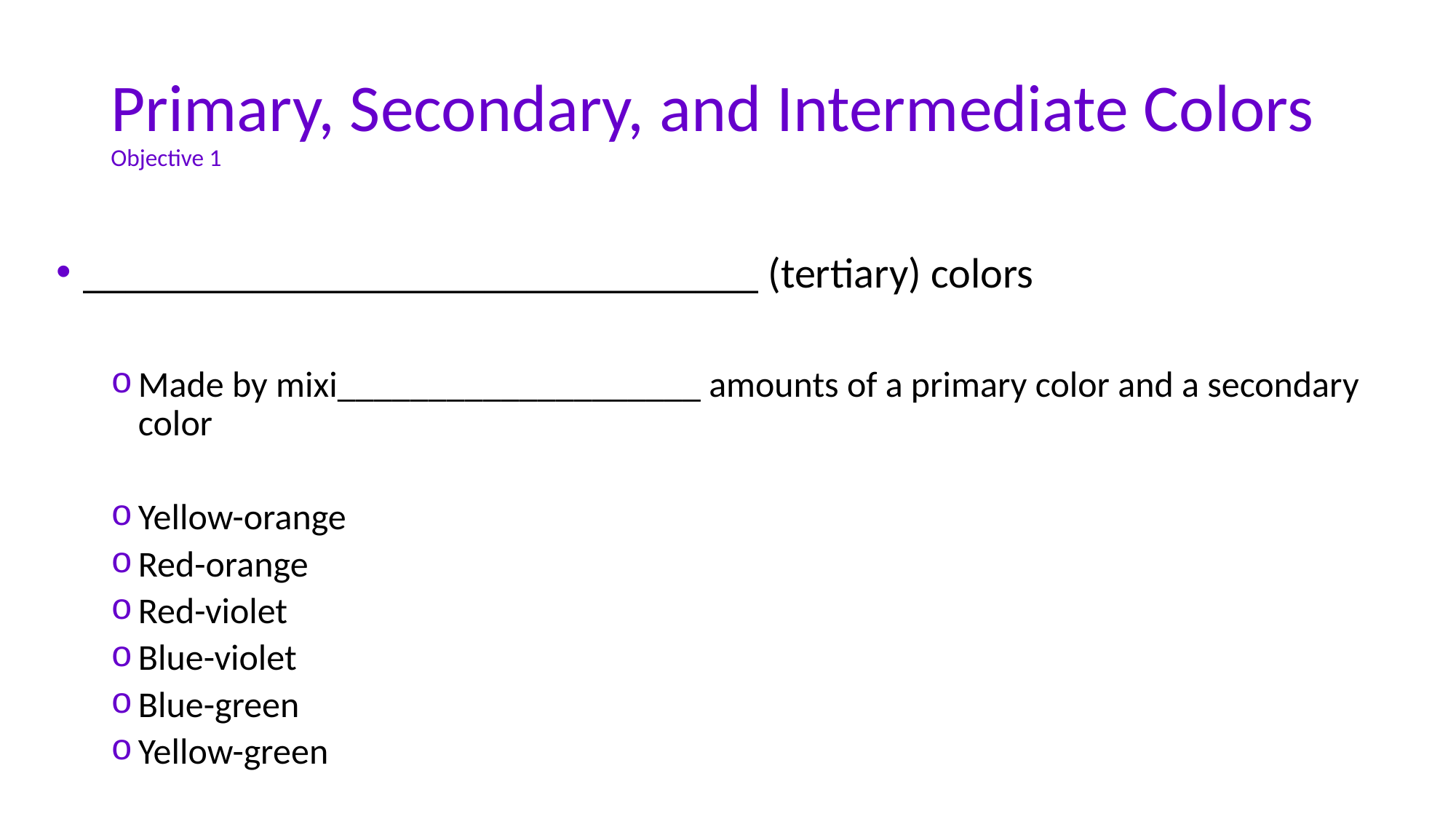

# Primary, Secondary, and Intermediate Colors Objective 1
________________________________ (tertiary) colors

Made by mixi____________________ amounts of a primary color and a secondary color

Yellow-orange
Red-orange
Red-violet
Blue-violet
Blue-green
Yellow-green